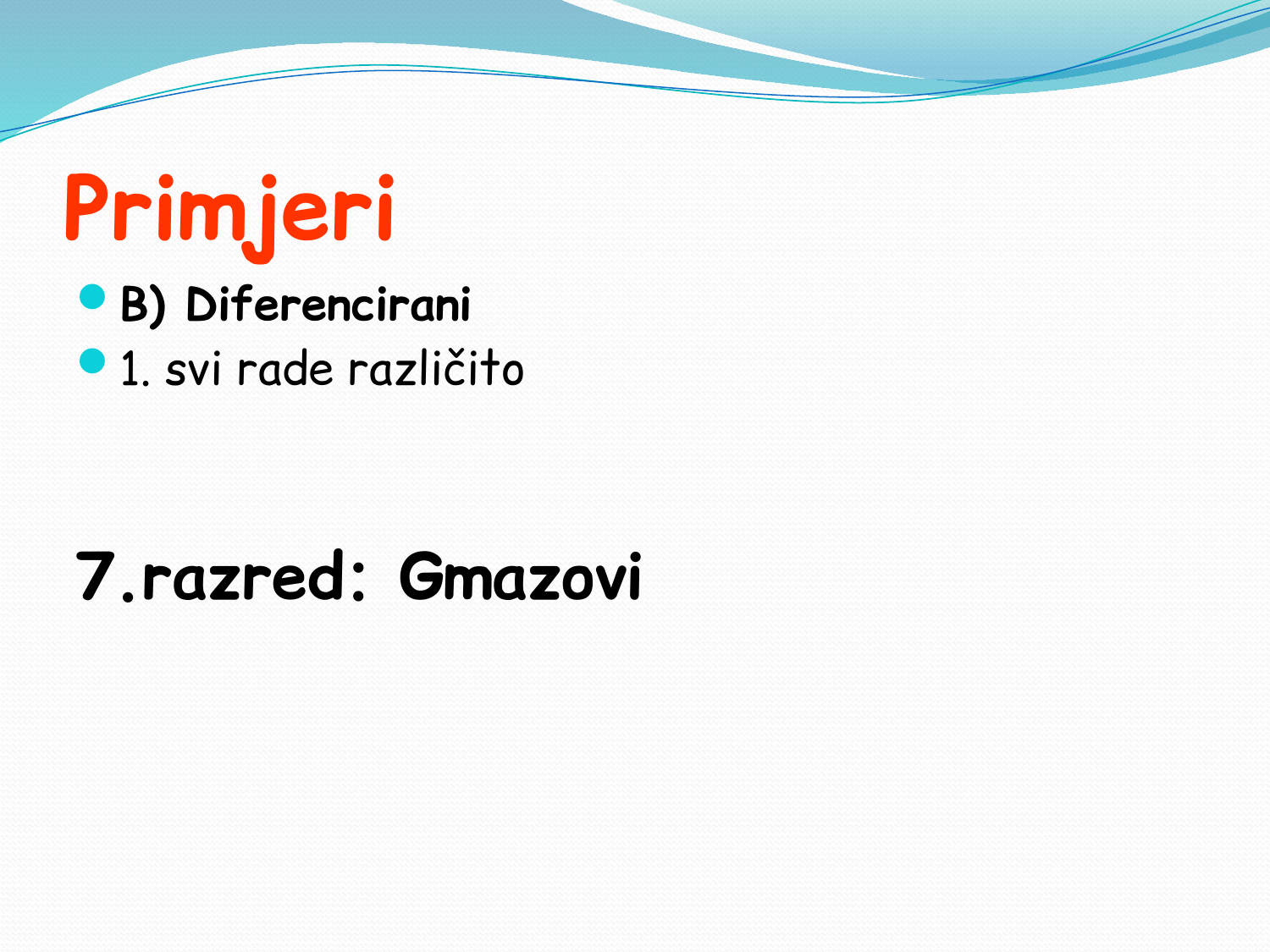

# Primjeri
B) Diferencirani
1. svi rade različito

7.razred: Gmazovi